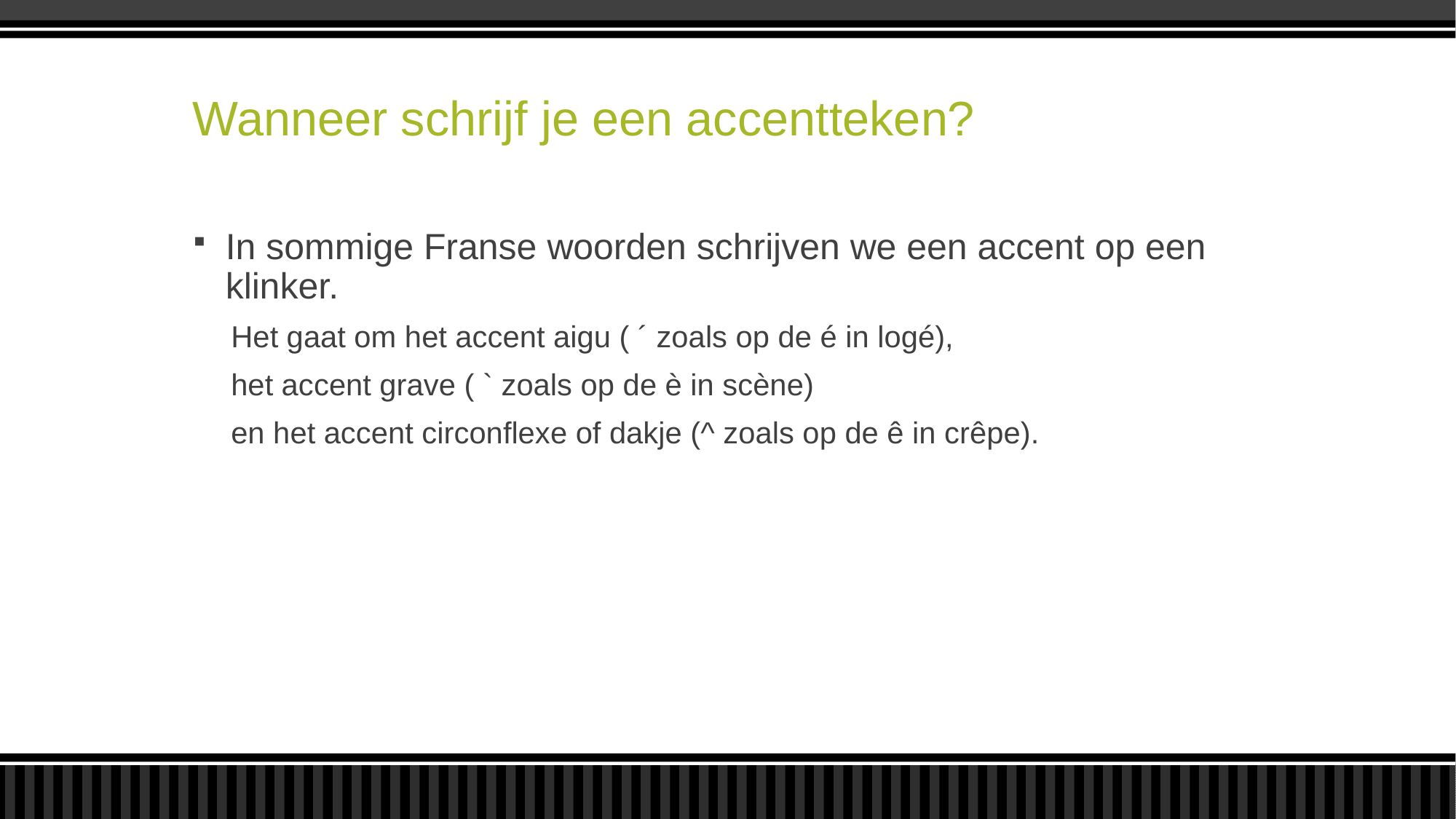

# Wanneer schrijf je een accentteken?

In sommige Franse woorden schrijven we een accent op een klinker.
Het gaat om het accent aigu ( ´ zoals op de é in logé),
het accent grave ( ` zoals op de è in scène)
en het accent circonflexe of dakje (^ zoals op de ê in crêpe).